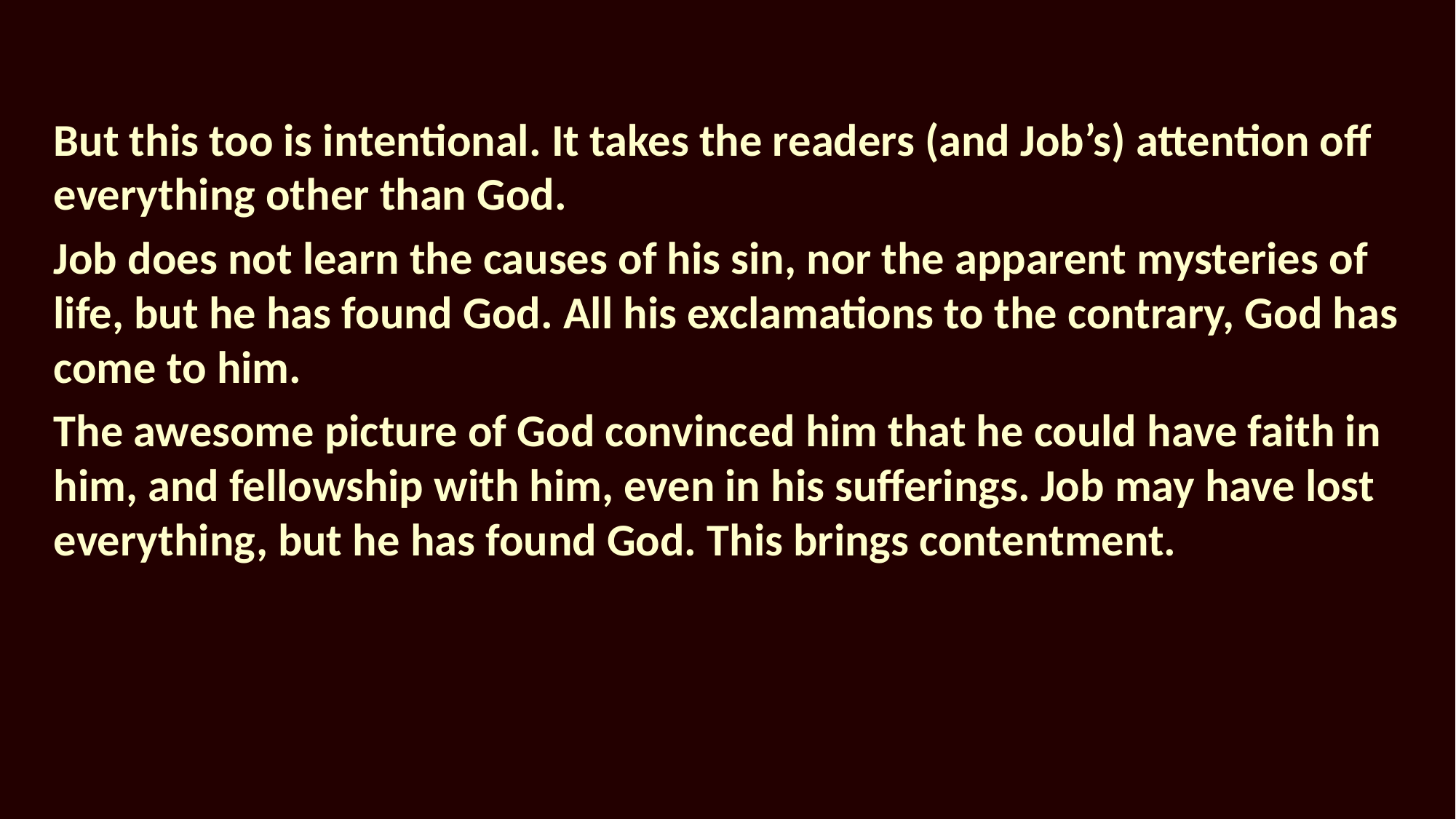

But this too is intentional. It takes the readers (and Job’s) attention off everything other than God.
Job does not learn the causes of his sin, nor the apparent mysteries of life, but he has found God. All his exclamations to the contrary, God has come to him.
The awesome picture of God convinced him that he could have faith in him, and fellowship with him, even in his sufferings. Job may have lost everything, but he has found God. This brings contentment.